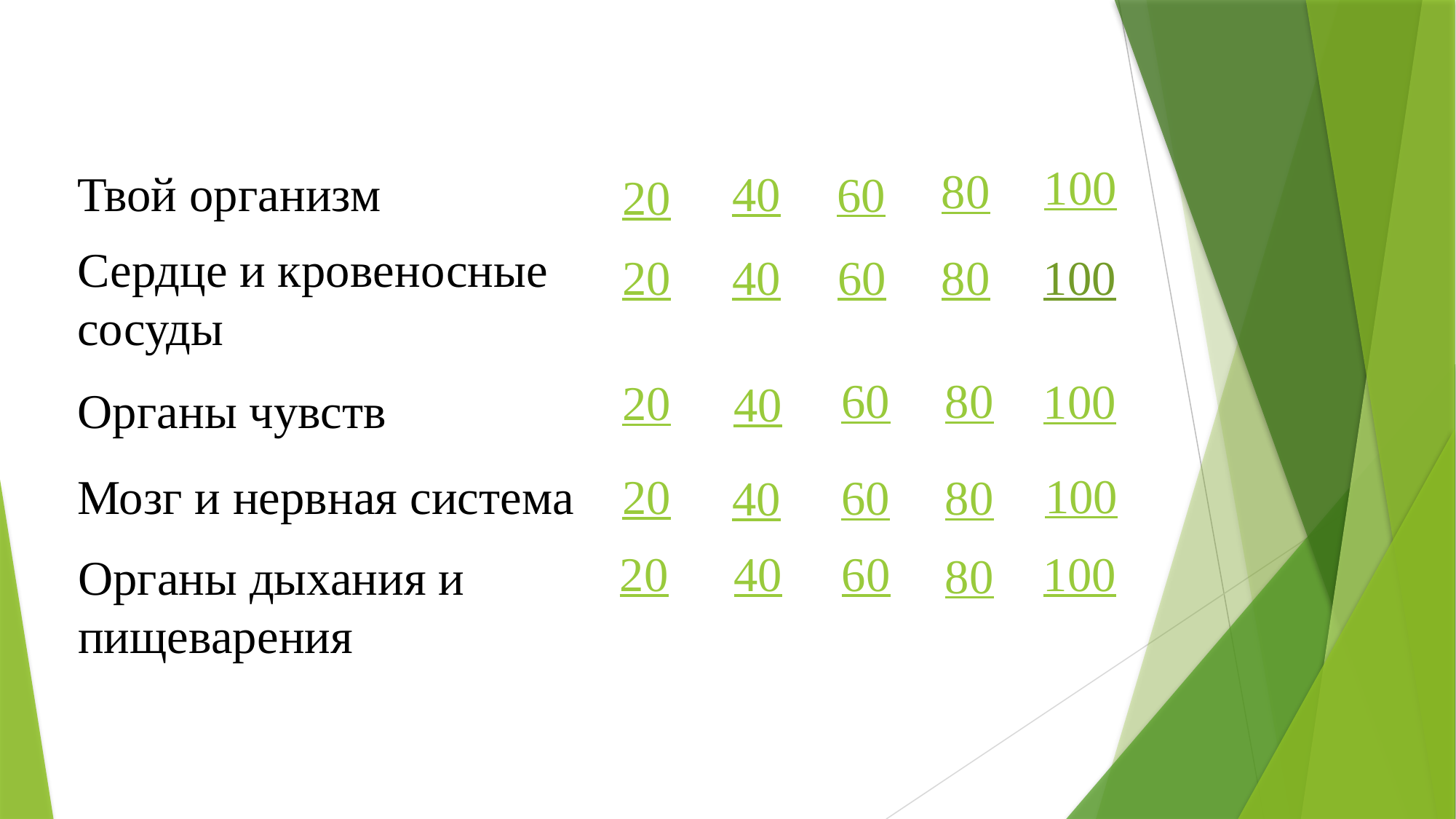

#
100
80
40
Твой организм
60
20
Сердце и кровеносные сосуды
20
40
60
80
100
60
80
100
20
40
Органы чувств
100
Мозг и нервная система
20
60
80
40
20
60
100
40
80
Органы дыхания и
пищеварения